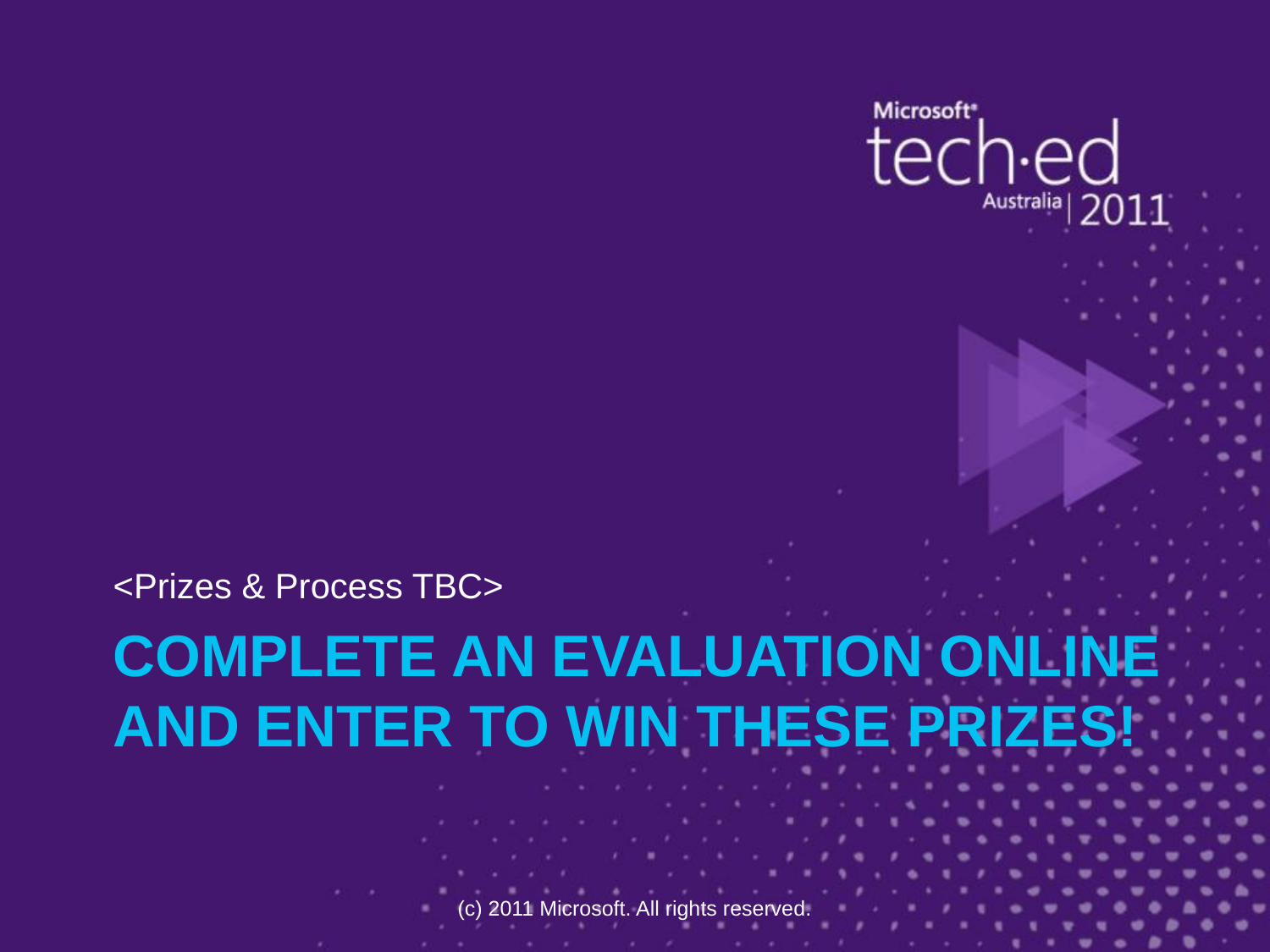

<Prizes & Process TBC>
# Complete an Evaluation online and enter to WIN these prizes!
(c) 2011 Microsoft. All rights reserved.